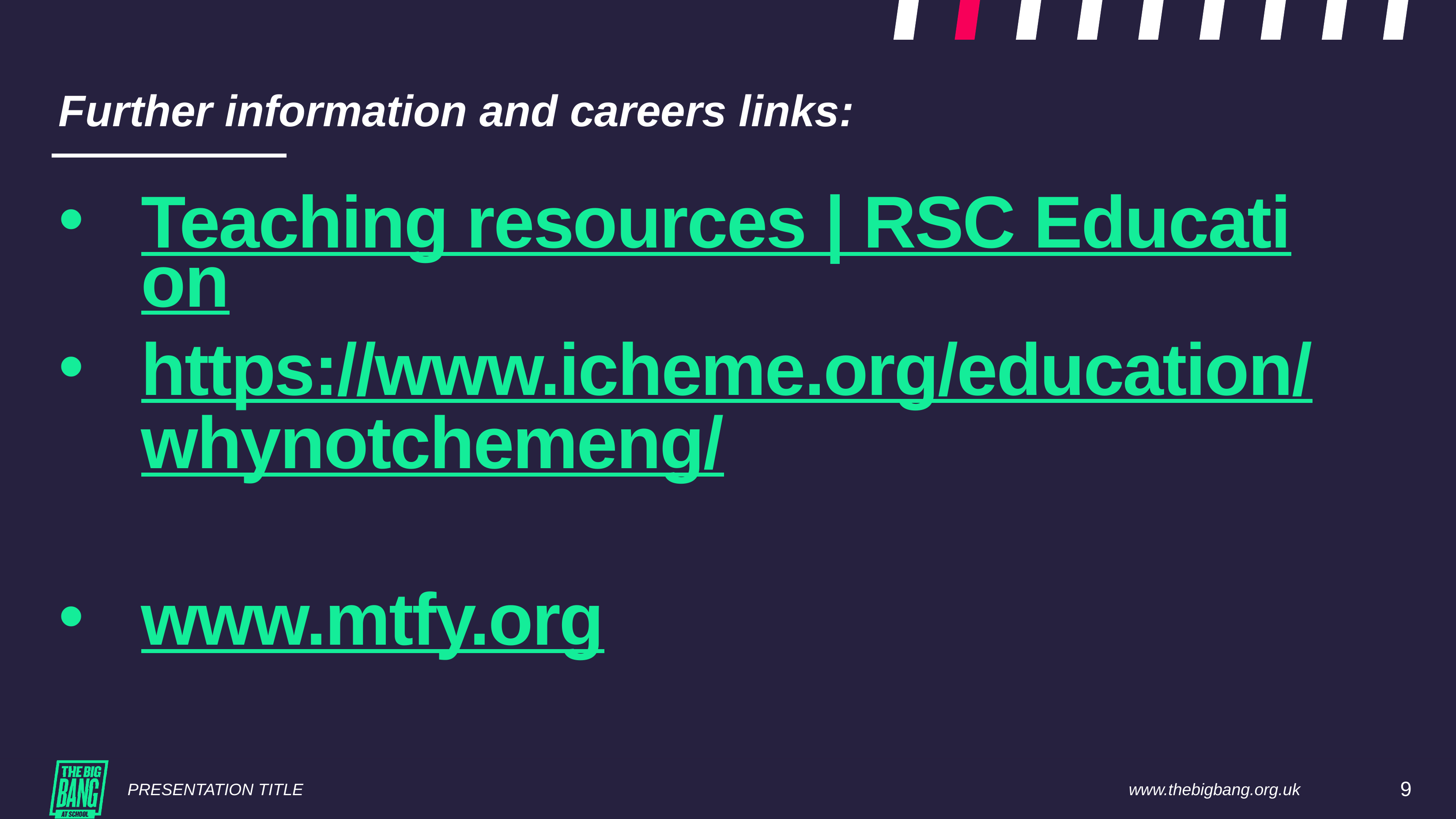

Further information and careers links:
Teaching resources | RSC Education
https://www.icheme.org/education/whynotchemeng/
www.mtfy.org